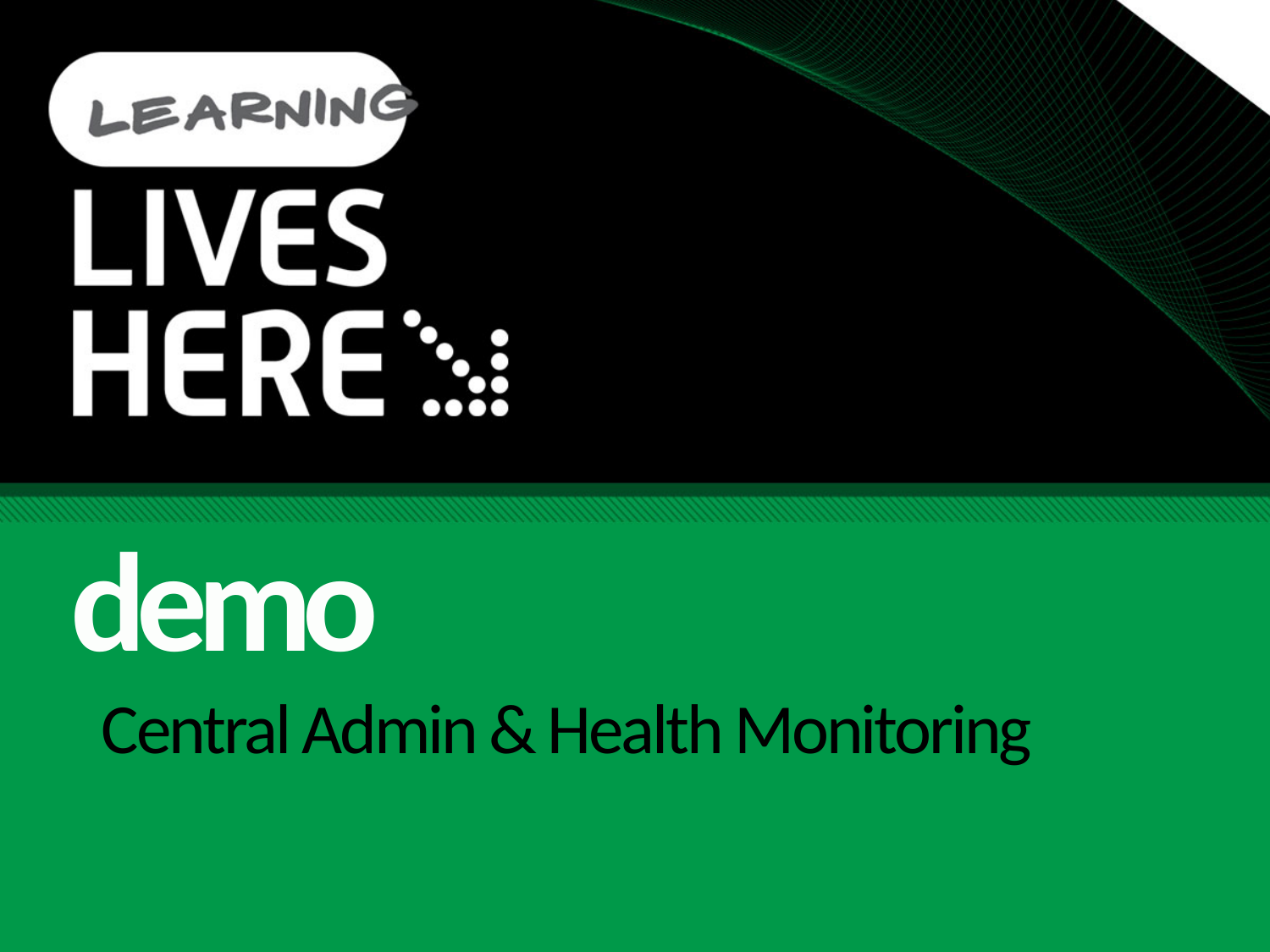

demo
# Central Admin & Health Monitoring